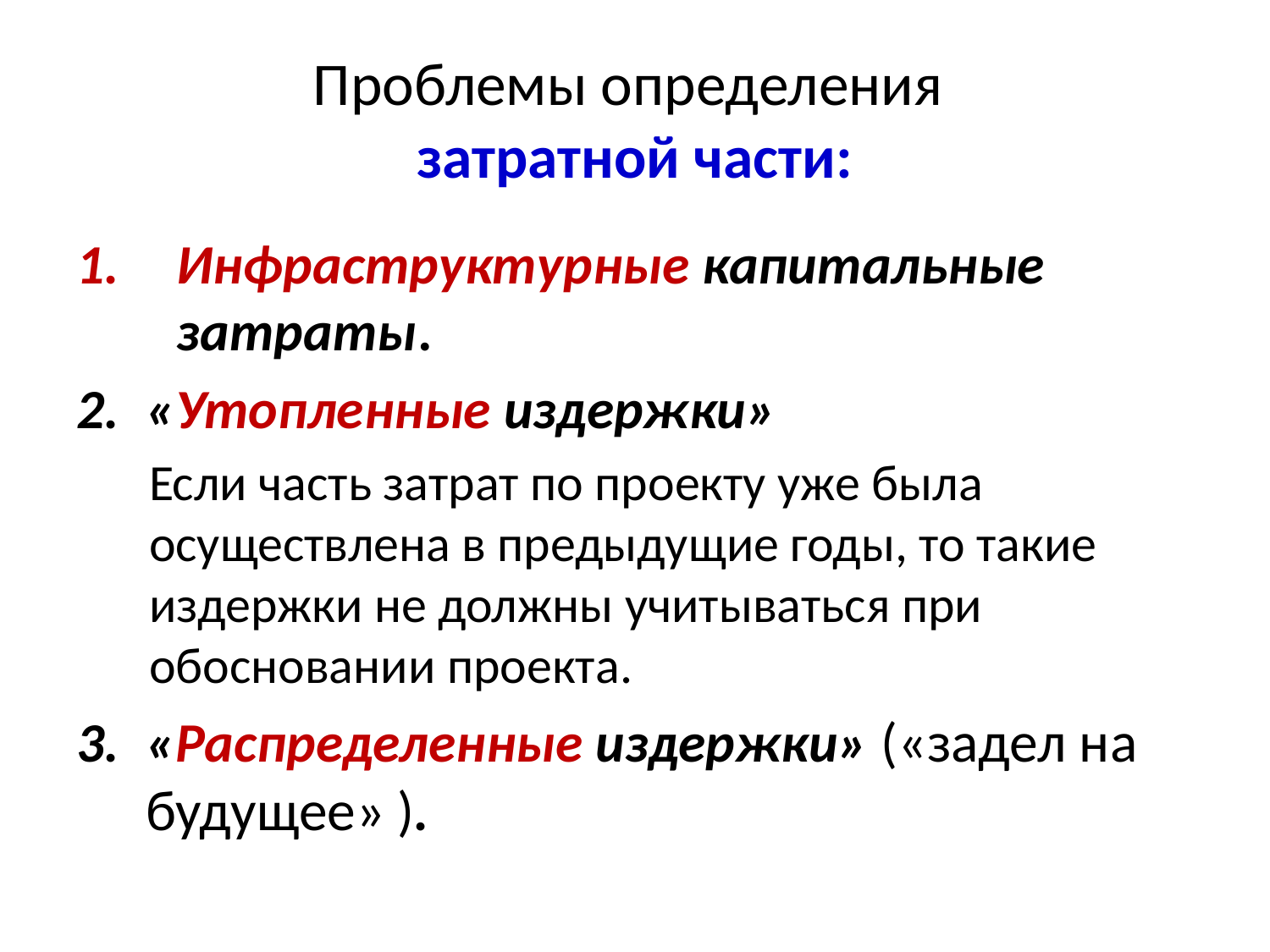

# Проблемы определения затратной части:
Инфраструктурные капитальные затраты.
«Утопленные издержки»
Если часть затрат по проекту уже была осуществлена в предыдущие годы, то такие издержки не должны учитываться при обосновании проекта.
«Распределенные издержки» («задел на будущее» ).